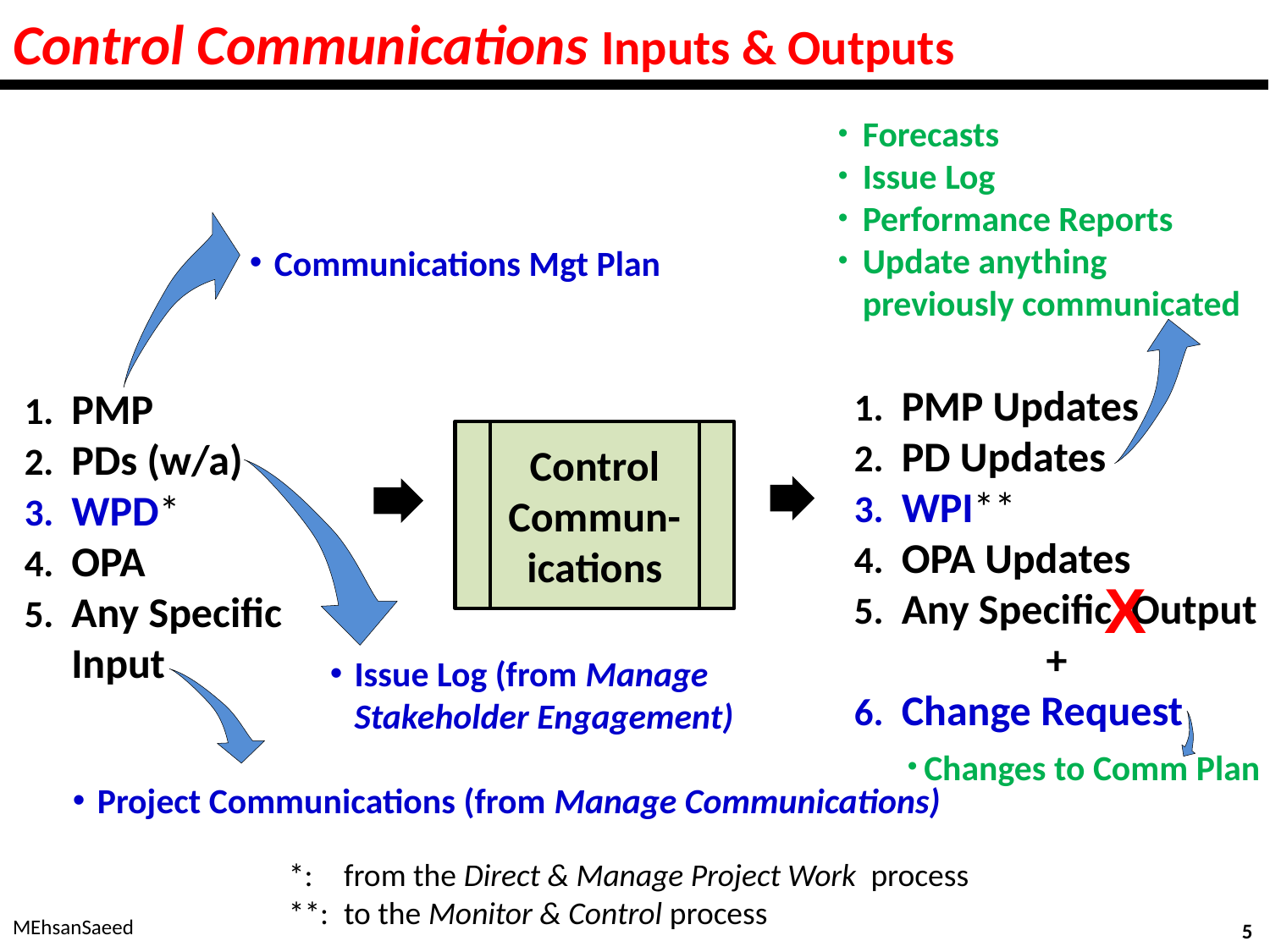

# Control Communications Inputs & Outputs
Forecasts
Issue Log
Performance Reports
Update anything previously communicated

Communications Mgt Plan

PMP Updates
PD Updates
WPI**
OPA Updates
Any Specific  Output
+
Change Request
PMP
PDs (w/a)
WPD*
OPA
Any Specific Input
Control Commun-ications

X
Issue Log (from Manage Stakeholder Engagement)

Changes to Comm Plan
Project Communications (from Manage Communications)
*:	from the Direct & Manage Project Work  process
**:	to the Monitor & Control process
MEhsanSaeed
5